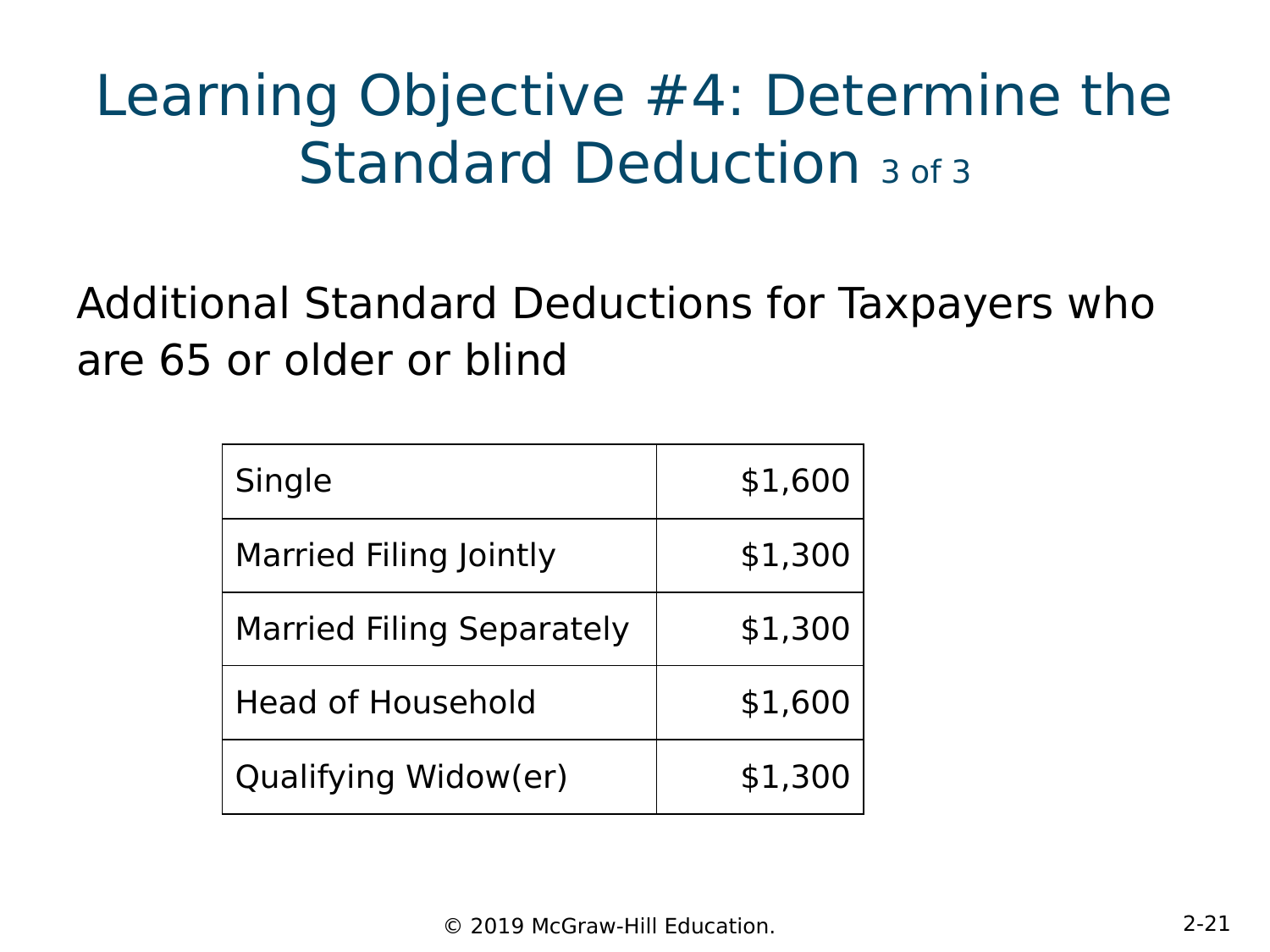

# Learning Objective #4: Determine the Standard Deduction 3 of 3
Additional Standard Deductions for Taxpayers who are 65 or older or blind
| Single | $1,600 |
| --- | --- |
| Married Filing Jointly | $1,300 |
| Married Filing Separately | $1,300 |
| Head of Household | $1,600 |
| Qualifying Widow(er) | $1,300 |